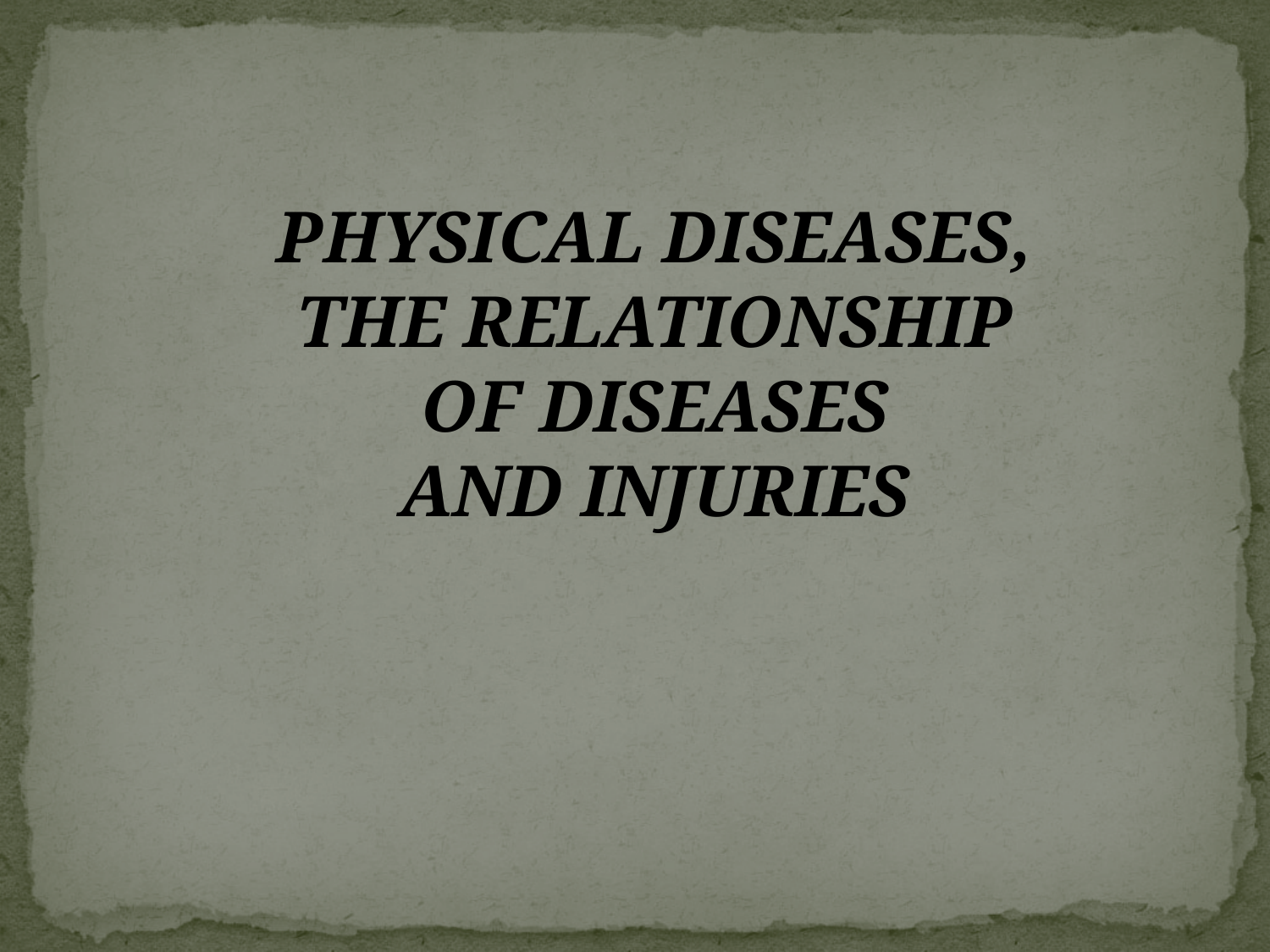

PHYSICAL DISEASES, THE RELATIONSHIP OF DISEASES
AND INJURIES